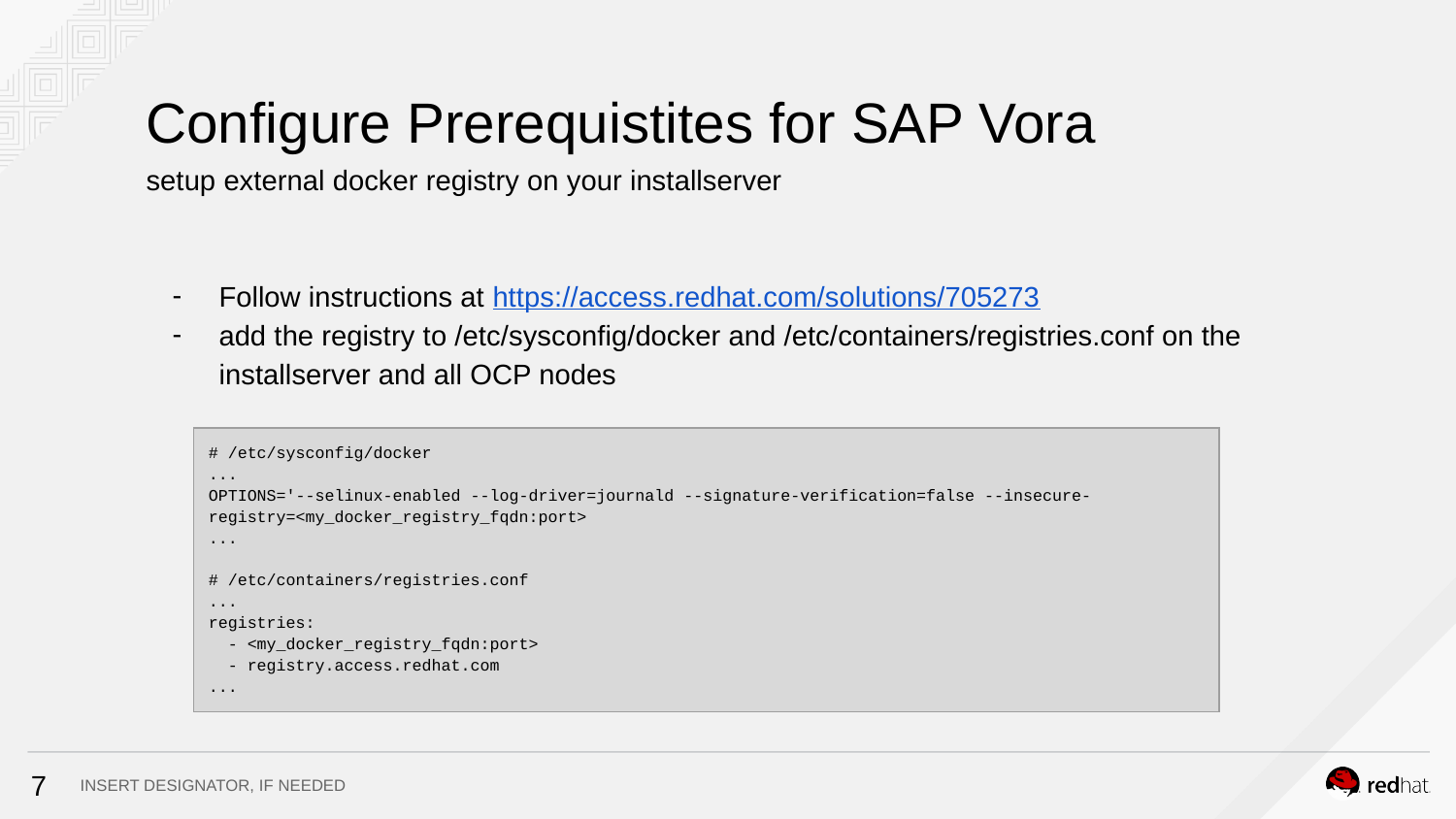

# Configure Prerequistites for SAP Vora
setup external docker registry on your installserver
Follow instructions at https://access.redhat.com/solutions/705273
add the registry to /etc/sysconfig/docker and /etc/containers/registries.conf on the installserver and all OCP nodes

| # /etc/sysconfig/docker ... OPTIONS='--selinux-enabled --log-driver=journald --signature-verification=false --insecure-registry=<my\_docker\_registry\_fqdn:port> ... # /etc/containers/registries.conf ... registries: - <my\_docker\_registry\_fqdn:port> - registry.access.redhat.com ... |
| --- |
7